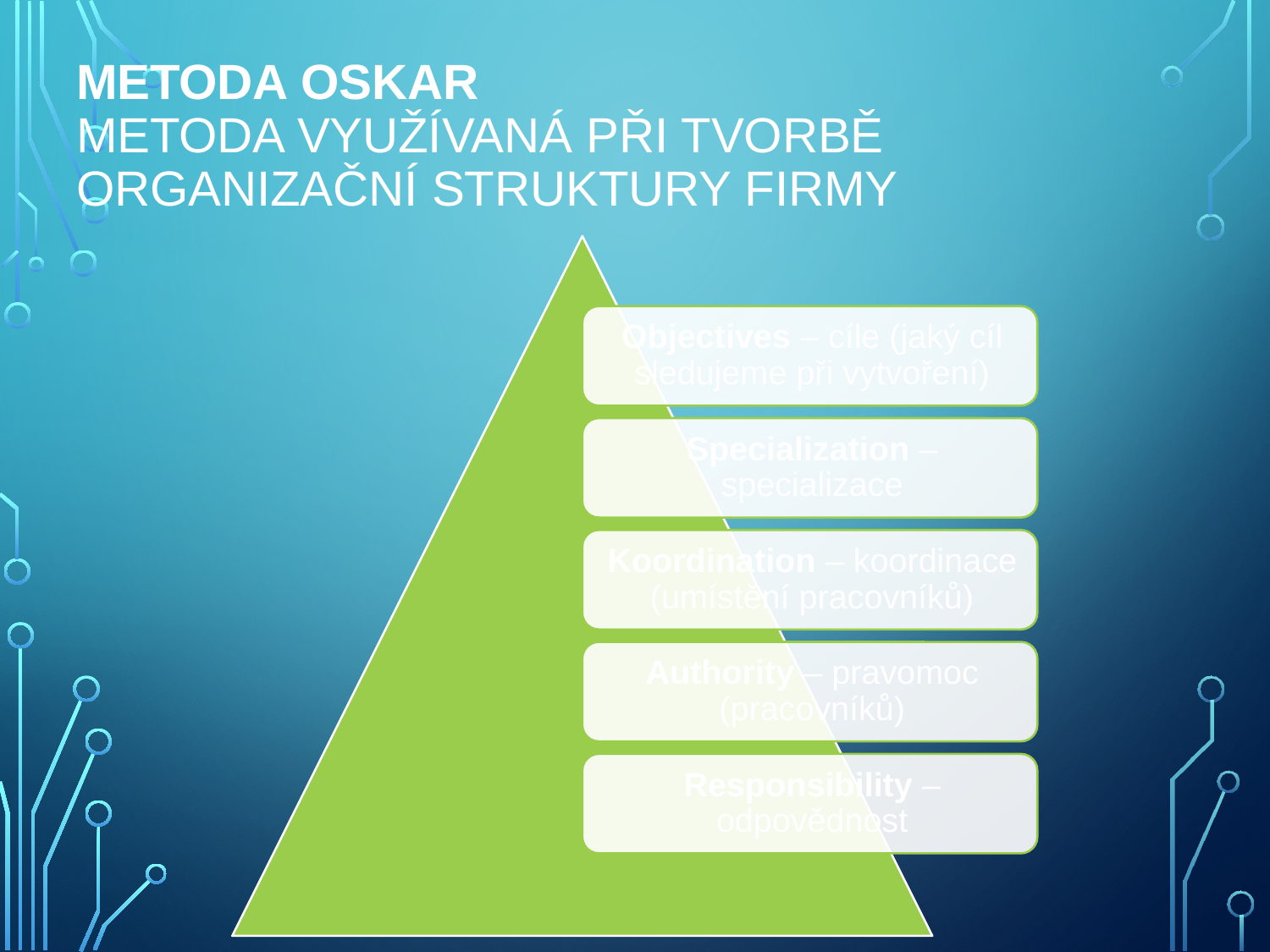

# Metoda OSKAR Metoda využívaná při tvorbě organizační struktury firmy
Objectives – cíle (jaký cíl sledujeme při vytvoření)
Specialization – specializace
Koordination – koordinace (umístění pracovníků)
Authority – pravomoc (pracovníků)
Responsibility – odpovědnost